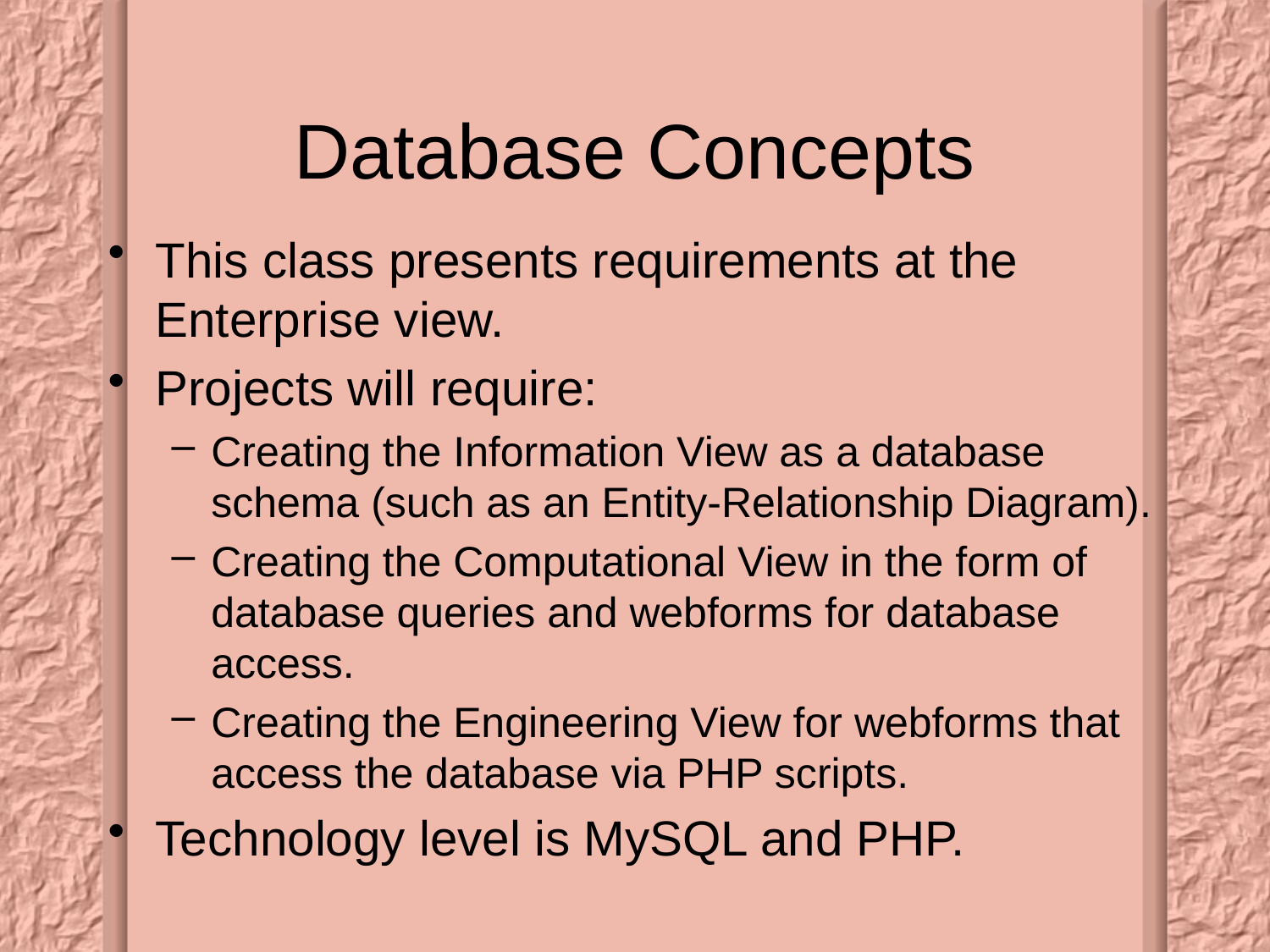

# Database Concepts
This class presents requirements at the Enterprise view.
Projects will require:
Creating the Information View as a database schema (such as an Entity-Relationship Diagram).
Creating the Computational View in the form of database queries and webforms for database access.
Creating the Engineering View for webforms that access the database via PHP scripts.
Technology level is MySQL and PHP.